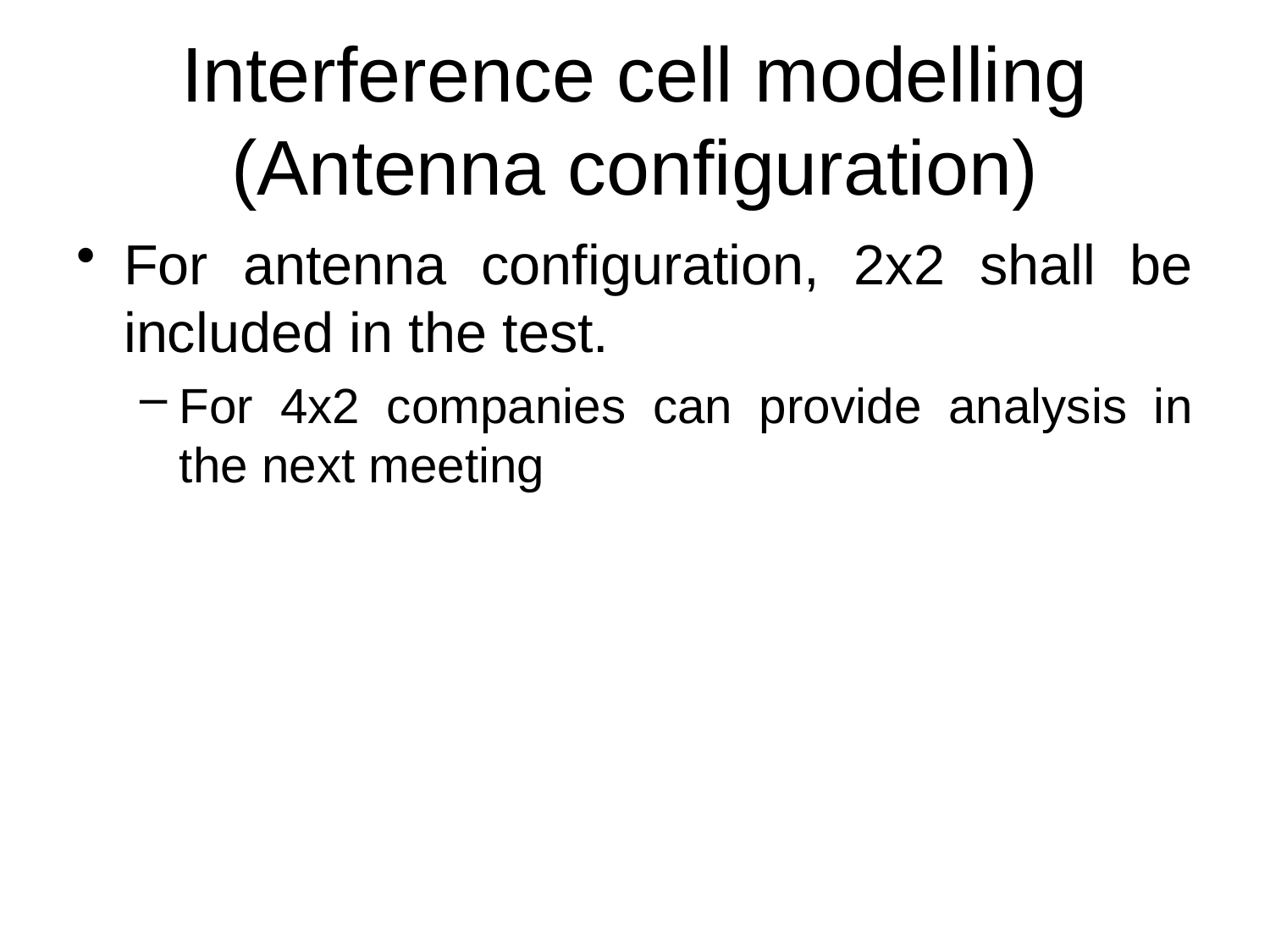

# Interference cell modelling (Antenna configuration)
For antenna configuration, 2x2 shall be included in the test.
For 4x2 companies can provide analysis in the next meeting